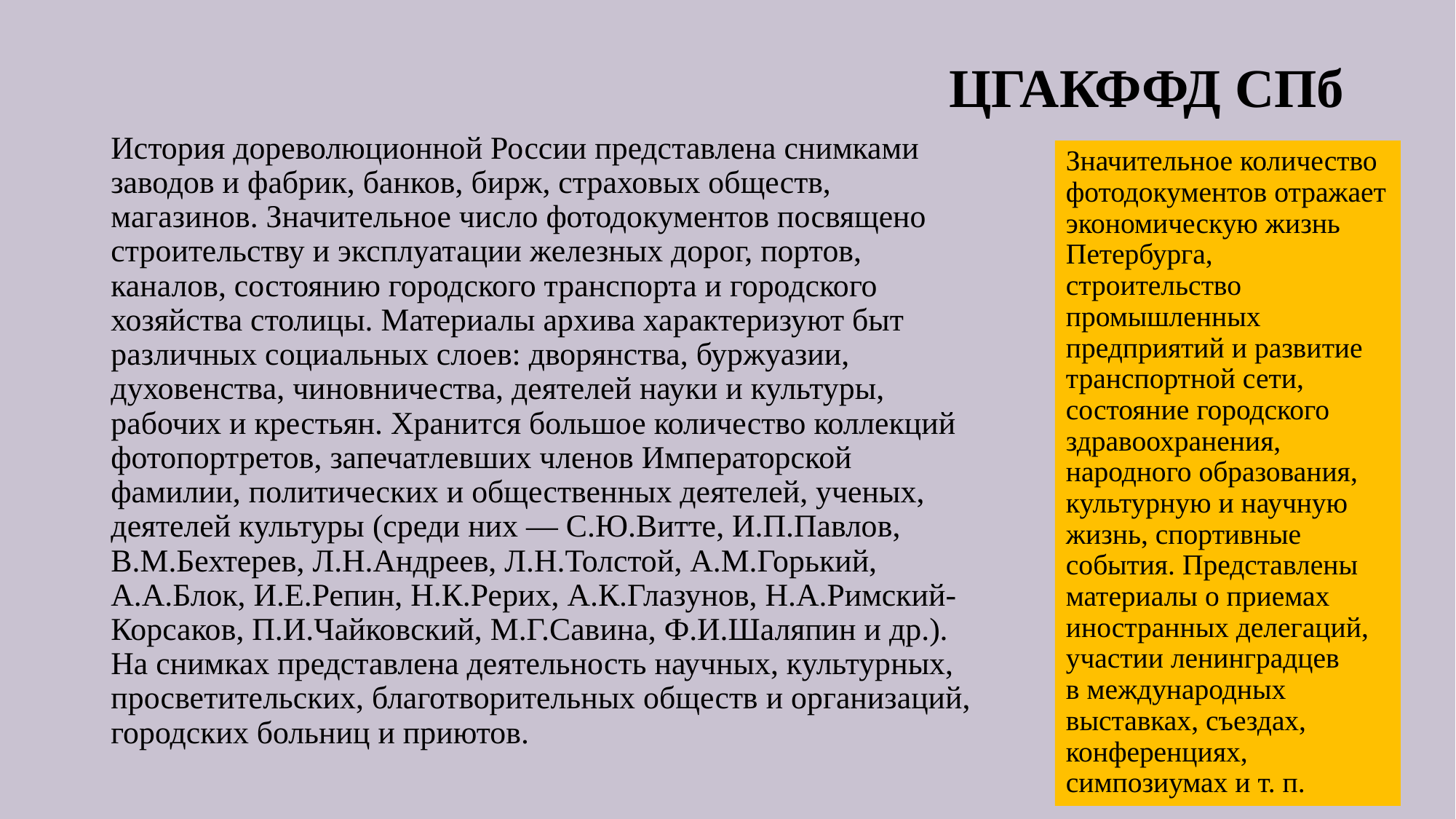

# ЦГАКФФД СПб
История дореволюционной России представлена снимками заводов и фабрик, банков, бирж, страховых обществ, магазинов. Значительное число фотодокументов посвящено строительству и эксплуатации железных дорог, портов, каналов, состоянию городского транспорта и городского хозяйства столицы. Материалы архива характеризуют быт различных социальных слоев: дворянства, буржуазии, духовенства, чиновничества, деятелей науки и культуры, рабочих и крестьян. Хранится большое количество коллекций фотопортретов, запечатлевших членов Императорской фамилии, политических и общественных деятелей, ученых, деятелей культуры (среди них — С.Ю.Витте, И.П.Павлов, В.М.Бехтерев, Л.Н.Андреев, Л.Н.Толстой, А.М.Горький, А.А.Блок, И.Е.Репин, Н.К.Рерих, А.К.Глазунов, Н.А.Римский-Корсаков, П.И.Чайковский, М.Г.Савина, Ф.И.Шаляпин и др.). На снимках представлена деятельность научных, культурных, просветительских, благотворительных обществ и организаций, городских больниц и приютов.
Значительное количество фотодокументов отражает экономическую жизнь Петербурга, строительство промышленных предприятий и развитие транспортной сети, состояние городского здравоохранения, народного образования, культурную и научную жизнь, спортивные события. Представлены материалы о приемах иностранных делегаций, участии ленинградцев в международных выставках, съездах, конференциях, симпозиумах и т. п.